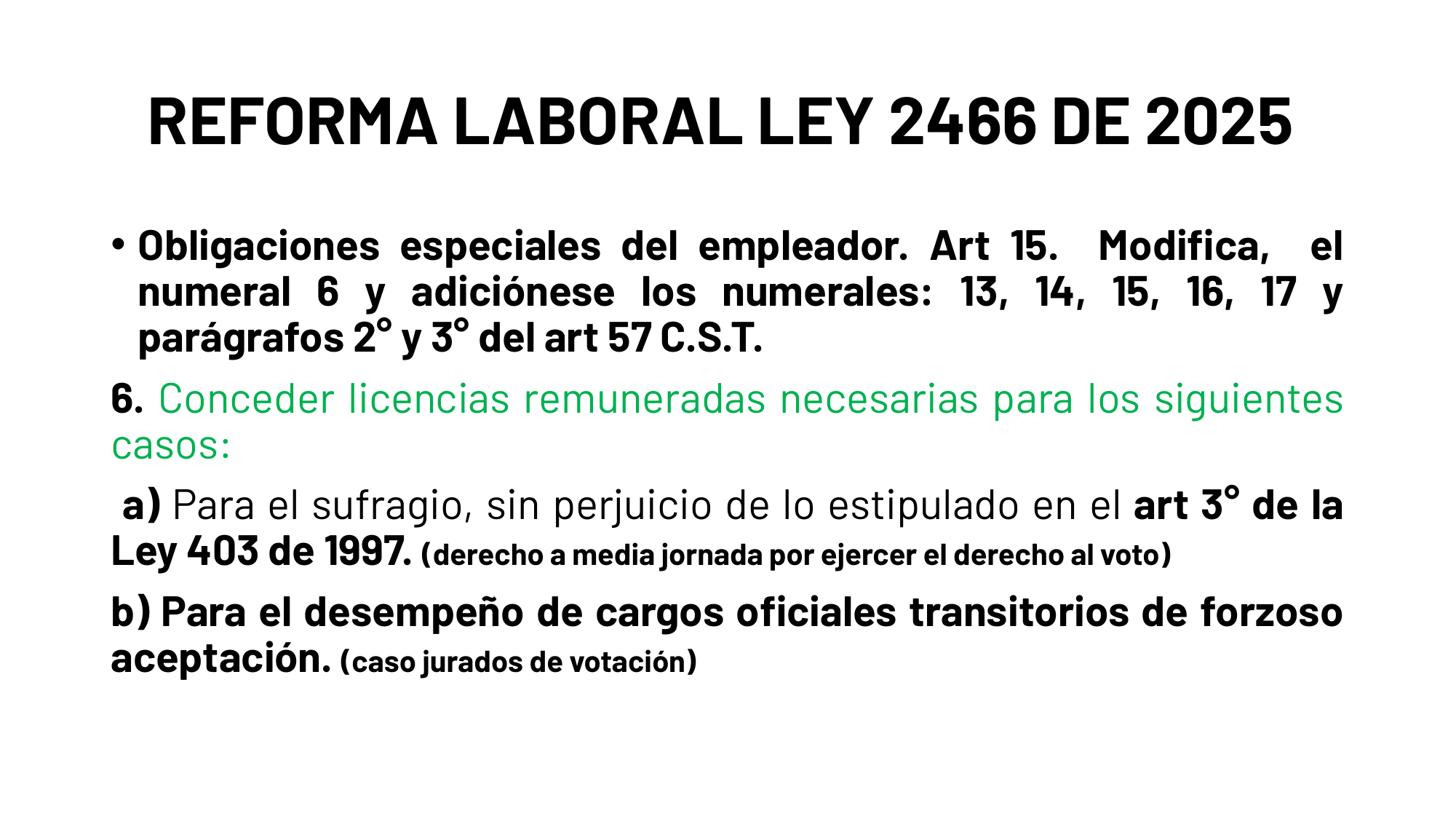

# REFORMA LABORAL LEY 2466 DE 2025
Obligaciones especiales del empleador. Art 15.  Modifica,  el numeral 6 y adiciónese los numerales: 13, 14, 15, 16, 17 y parágrafos 2° y 3° del art 57 C.S.T.
6. Conceder licencias remuneradas necesarias para los siguientes casos:
 a) Para el sufragio, sin perjuicio de lo estipulado en el art 3° de la Ley 403 de 1997. (derecho a media jornada por ejercer el derecho al voto)
b) Para el desempeño de cargos oficiales transitorios de forzoso aceptación. (caso jurados de votación)